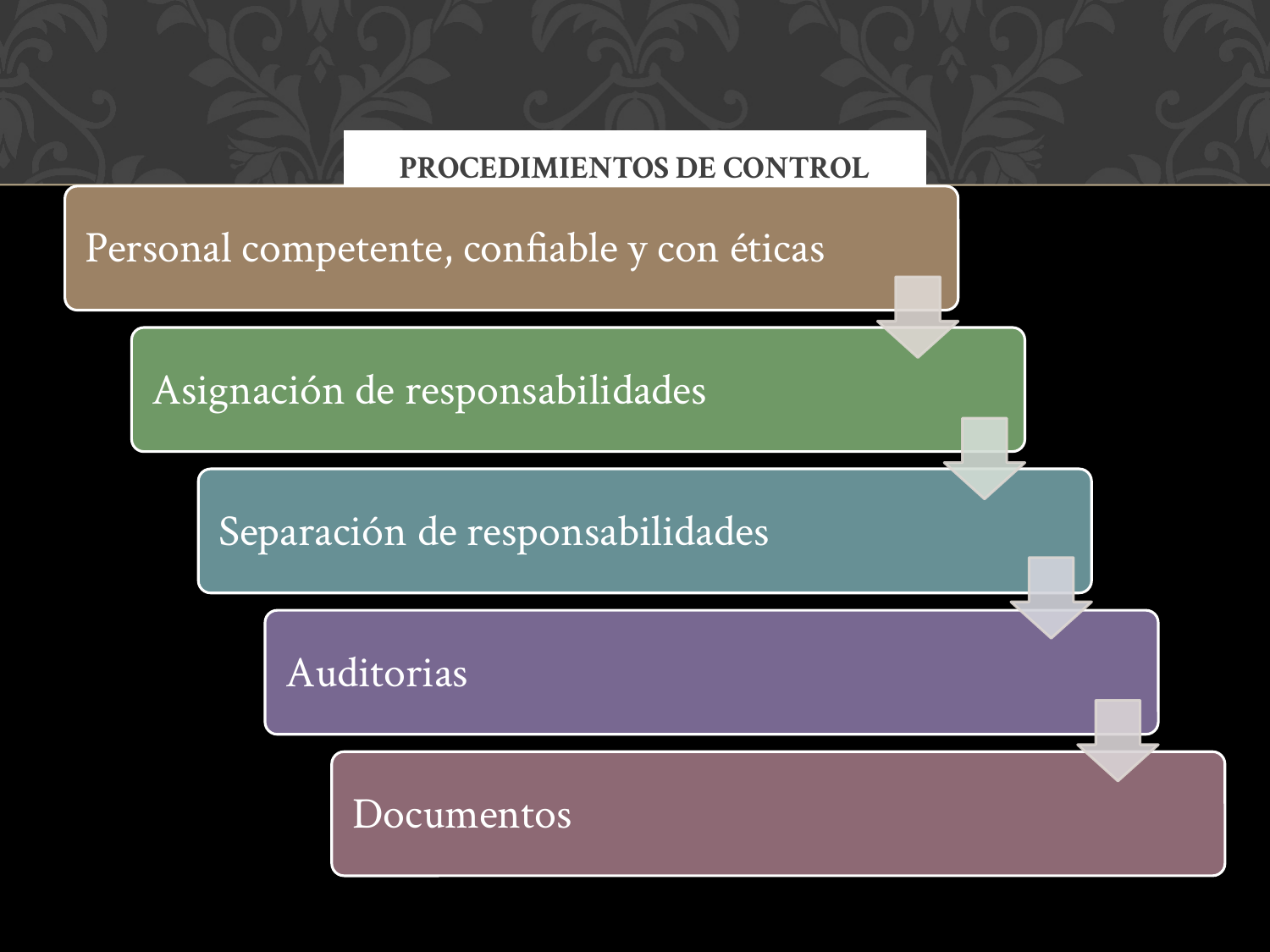

# Procedimientos de control interno
Personal competente, confiable y con éticas
Asignación de responsabilidades
Separación de responsabilidades
Auditorias
Documentos